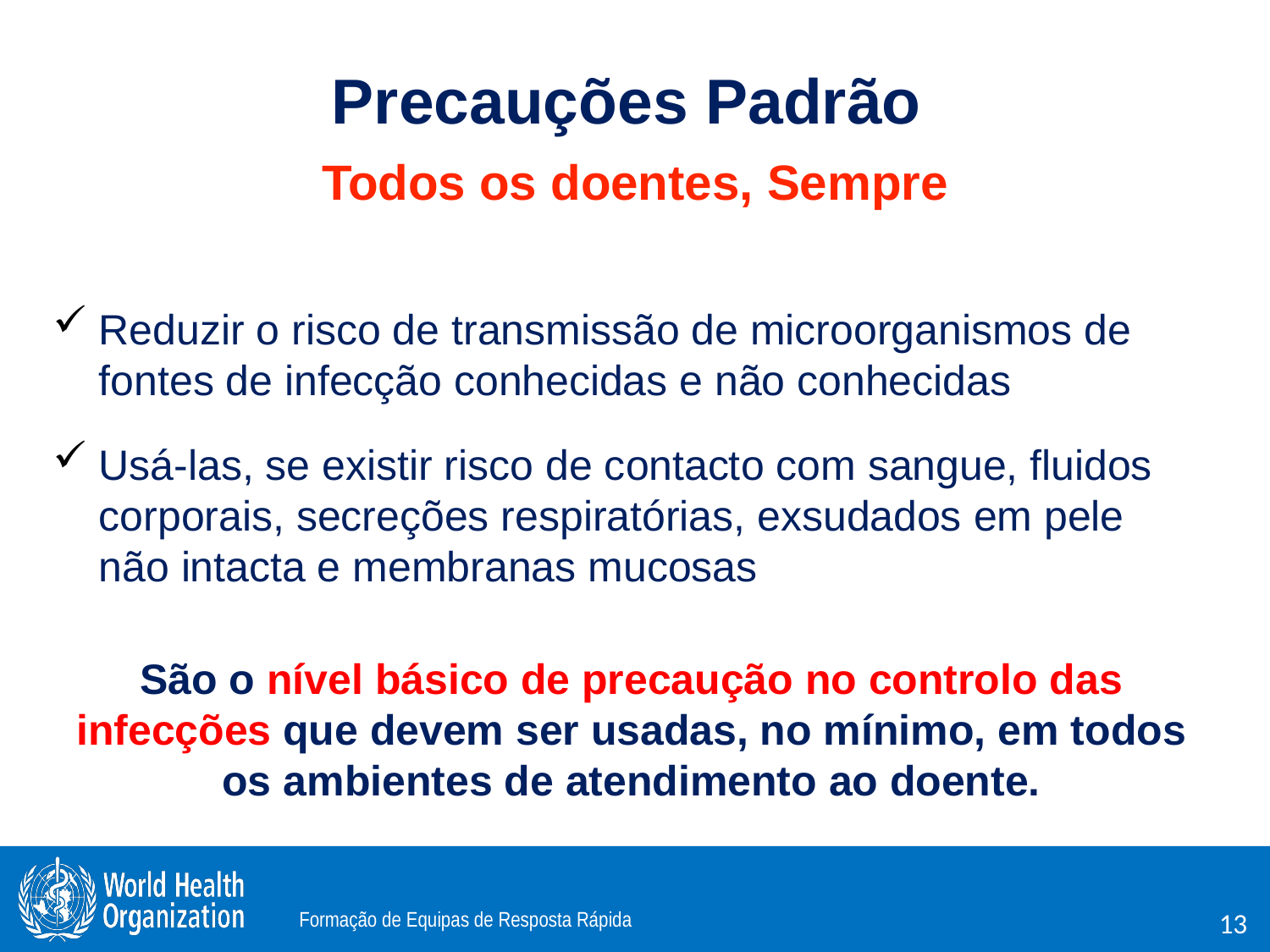

# Precauções Padrão
 Todos os doentes, Sempre
Reduzir o risco de transmissão de microorganismos de fontes de infecção conhecidas e não conhecidas
Usá-las, se existir risco de contacto com sangue, fluidos corporais, secreções respiratórias, exsudados em pele não intacta e membranas mucosas
São o nível básico de precaução no controlo das infecções que devem ser usadas, no mínimo, em todos os ambientes de atendimento ao doente.